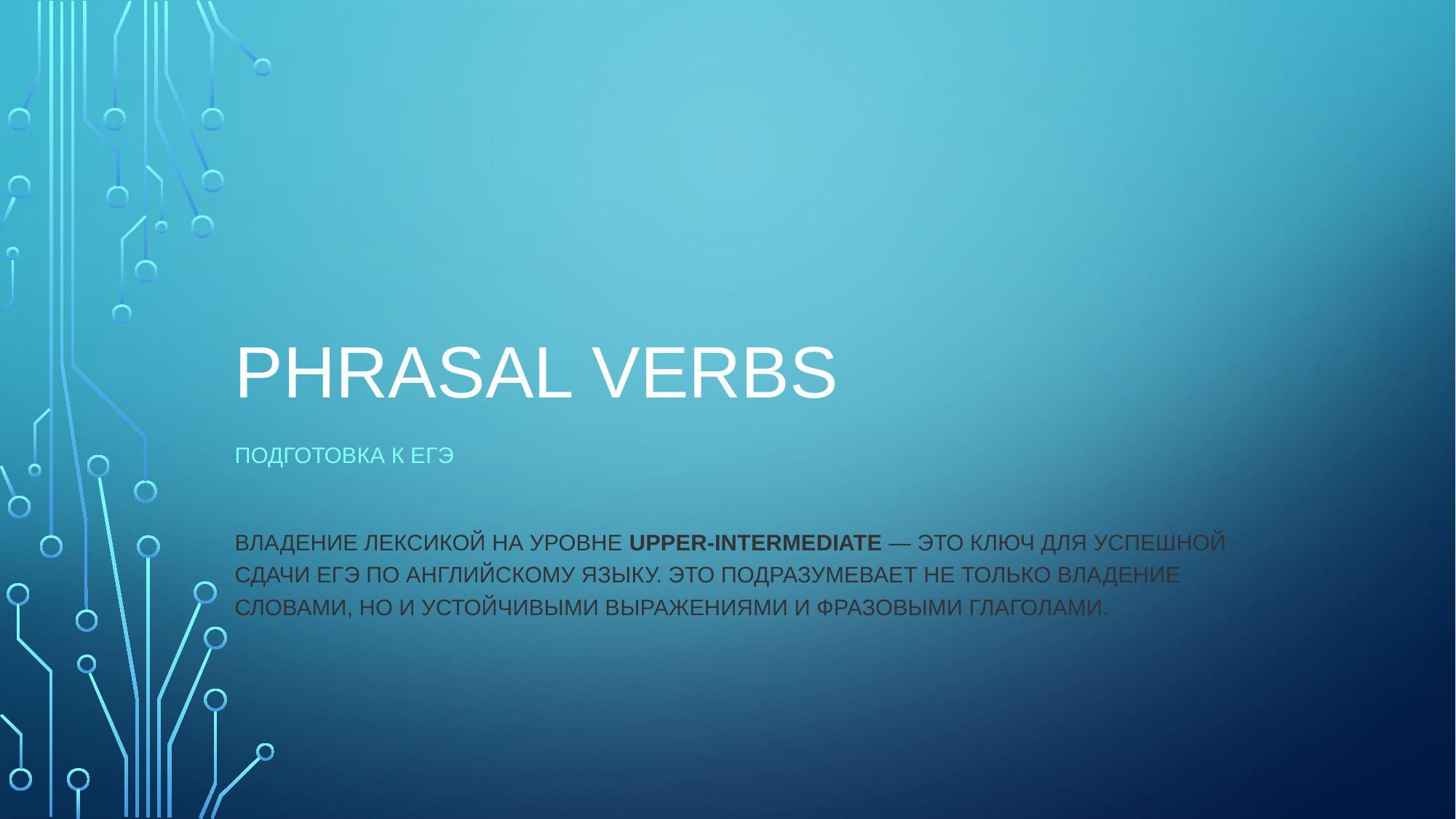

# PHRASAL VERBS
Подготовка к егэ

Владение лексикой на уровне Upper-Intermediate — это ключ для успешной сдачи ЕГЭ по английскому языку. Это подразумевает не только владение словами, но и устойчивыми выражениями и фразовыми глаголами.